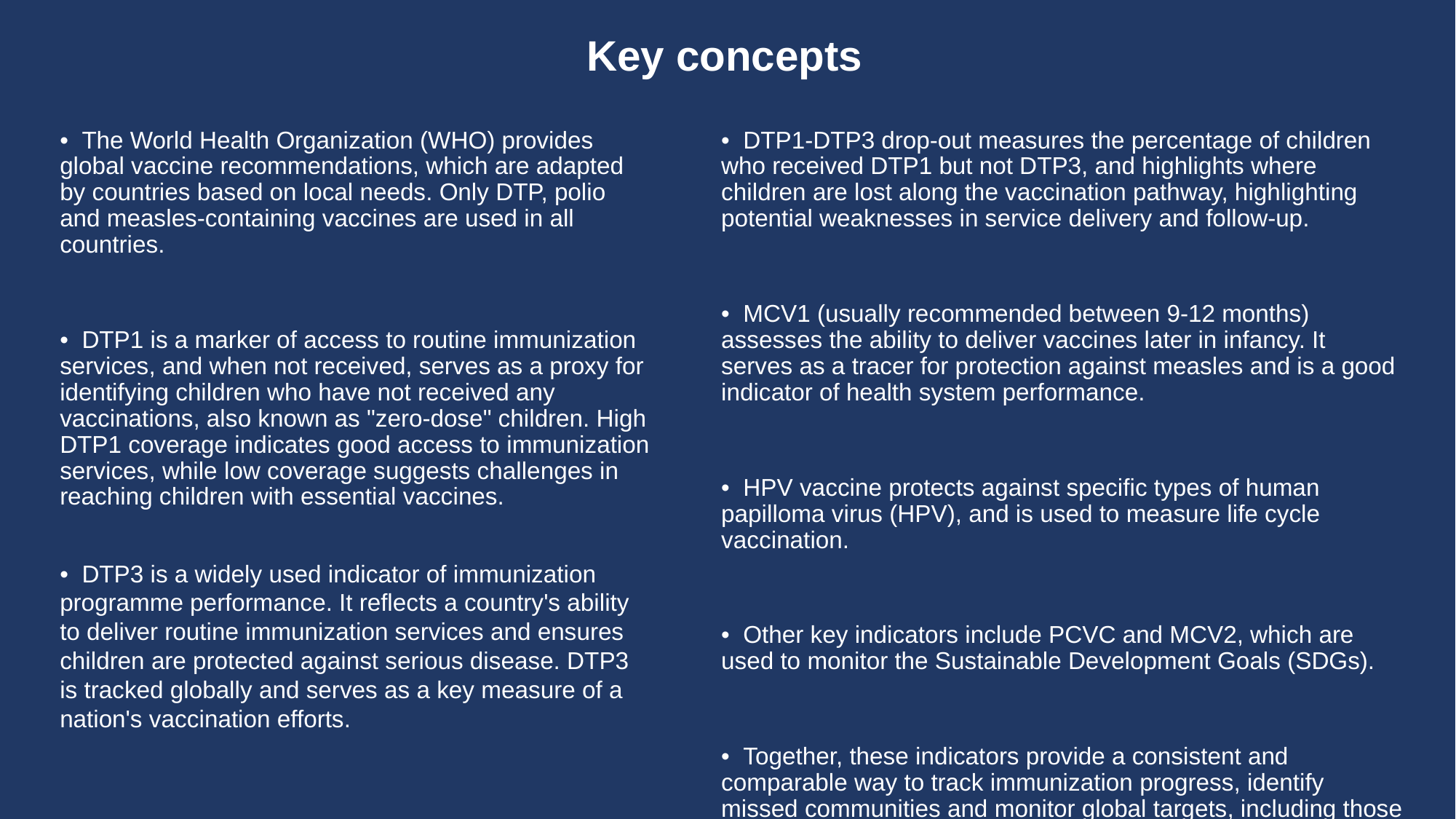

# Key concepts
•  The World Health Organization (WHO) provides global vaccine recommendations, which are adapted by countries based on local needs. Only DTP, polio and measles-containing vaccines are used in all countries.

•  DTP1 is a marker of access to routine immunization services, and when not received, serves as a proxy for identifying children who have not received any vaccinations, also known as "zero-dose" children. High DTP1 coverage indicates good access to immunization services, while low coverage suggests challenges in reaching children with essential vaccines.

•  DTP3 is a widely used indicator of immunization programme performance. It reflects a country's ability to deliver routine immunization services and ensures children are protected against serious disease. DTP3 is tracked globally and serves as a key measure of a nation's vaccination efforts.
•  DTP1-DTP3 drop-out measures the percentage of children who received DTP1 but not DTP3, and highlights where children are lost along the vaccination pathway, highlighting potential weaknesses in service delivery and follow-up.

•  MCV1 (usually recommended between 9-12 months) assesses the ability to deliver vaccines later in infancy. It serves as a tracer for protection against measles and is a good indicator of health system performance.

•  HPV vaccine protects against specific types of human papilloma virus (HPV), and is used to measure life cycle vaccination.

•  Other key indicators include PCVC and MCV2, which are used to monitor the Sustainable Development Goals (SDGs).

•  Together, these indicators provide a consistent and comparable way to track immunization progress, identify missed communities and monitor global targets, including those under the Immunization Agenda 2030 (IA2030) and Sustainable Development Goals (SDGs).